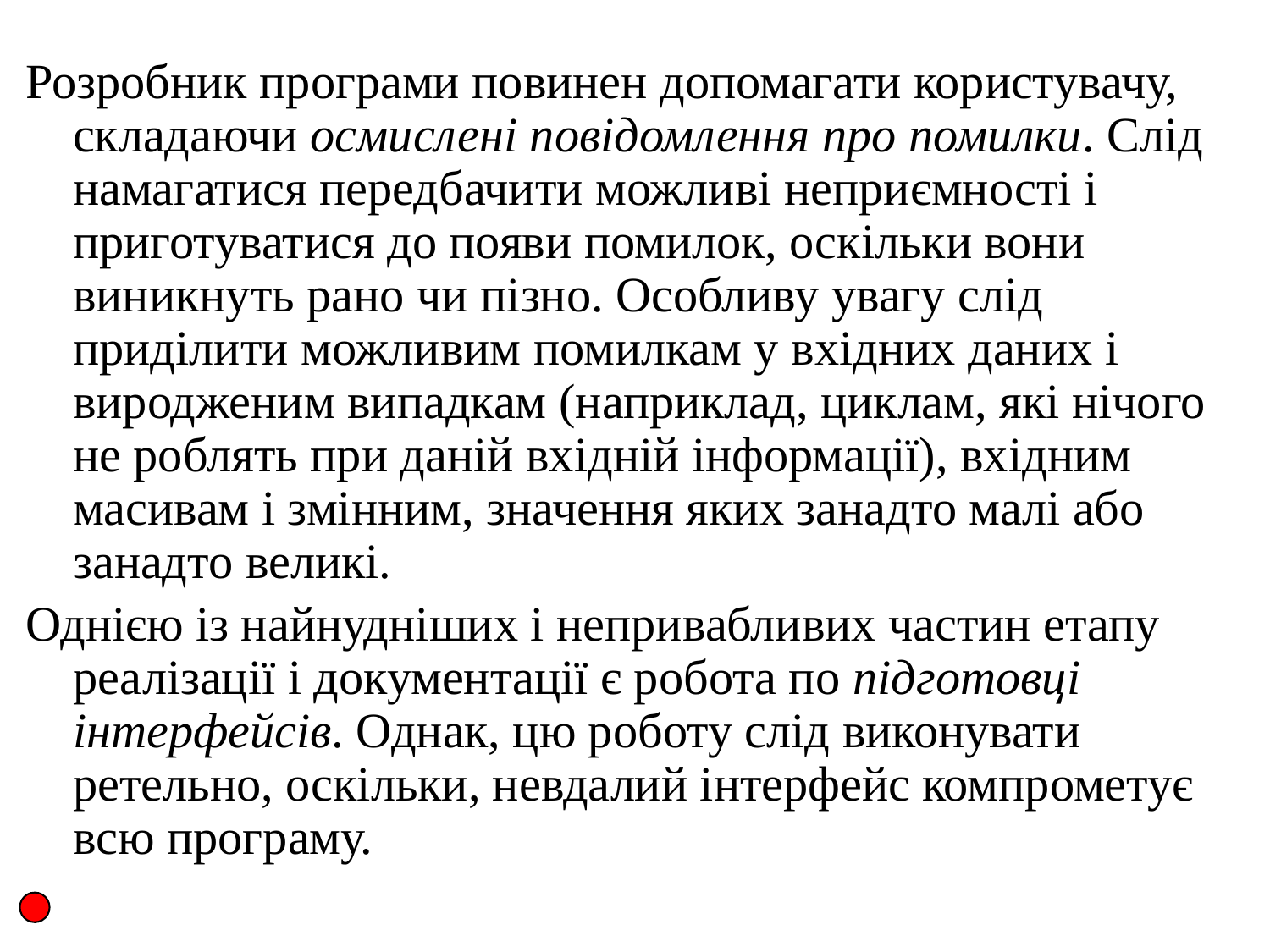

Розробник програми повинен допомагати користувачу, складаючи осмислені повідомлення про помилки. Слід намагатися передбачити можливі неприємності і приготуватися до появи помилок, оскільки вони виникнуть рано чи пізно. Особливу увагу слід приділити можливим помилкам у вхідних даних і виродженим випадкам (наприклад, циклам, які нічого не роблять при даній вхідній інформації), вхідним масивам і змінним, значення яких занадто малі або занадто великі.
Однією із найнудніших і непривабливих частин етапу реалізації і документації є робота по підготовці інтерфейсів. Однак, цю роботу слід виконувати ретельно, оскільки, невдалий інтерфейс компрометує всю програму.